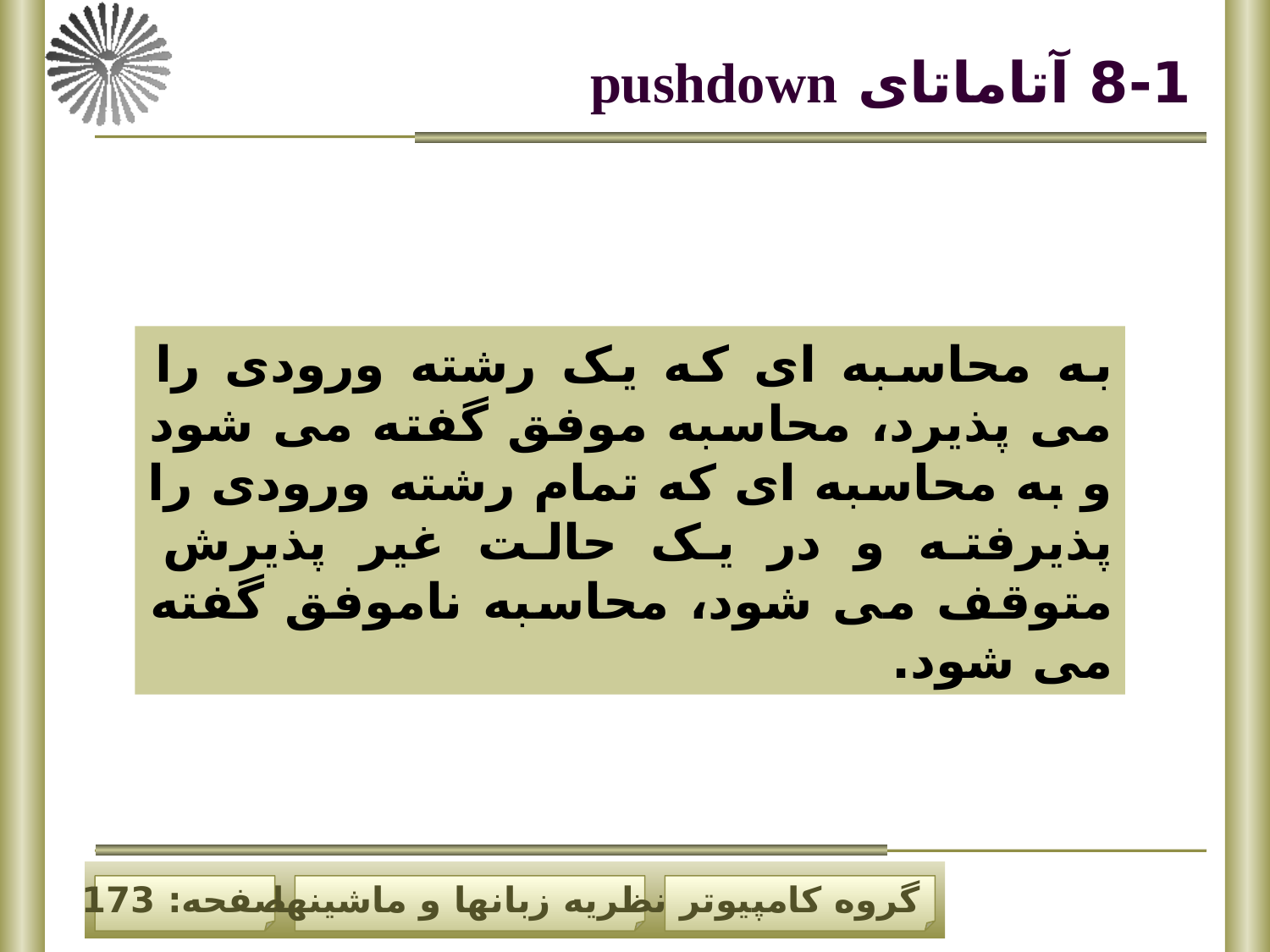

# 8-1 آتاماتای pushdown
به محاسبه ای که یک رشته ورودی را می پذیرد، محاسبه موفق گفته می شود و به محاسبه ای که تمام رشته ورودی را پذیرفته و در یک حالت غیر پذیرش متوقف می شود، محاسبه ناموفق گفته می شود.